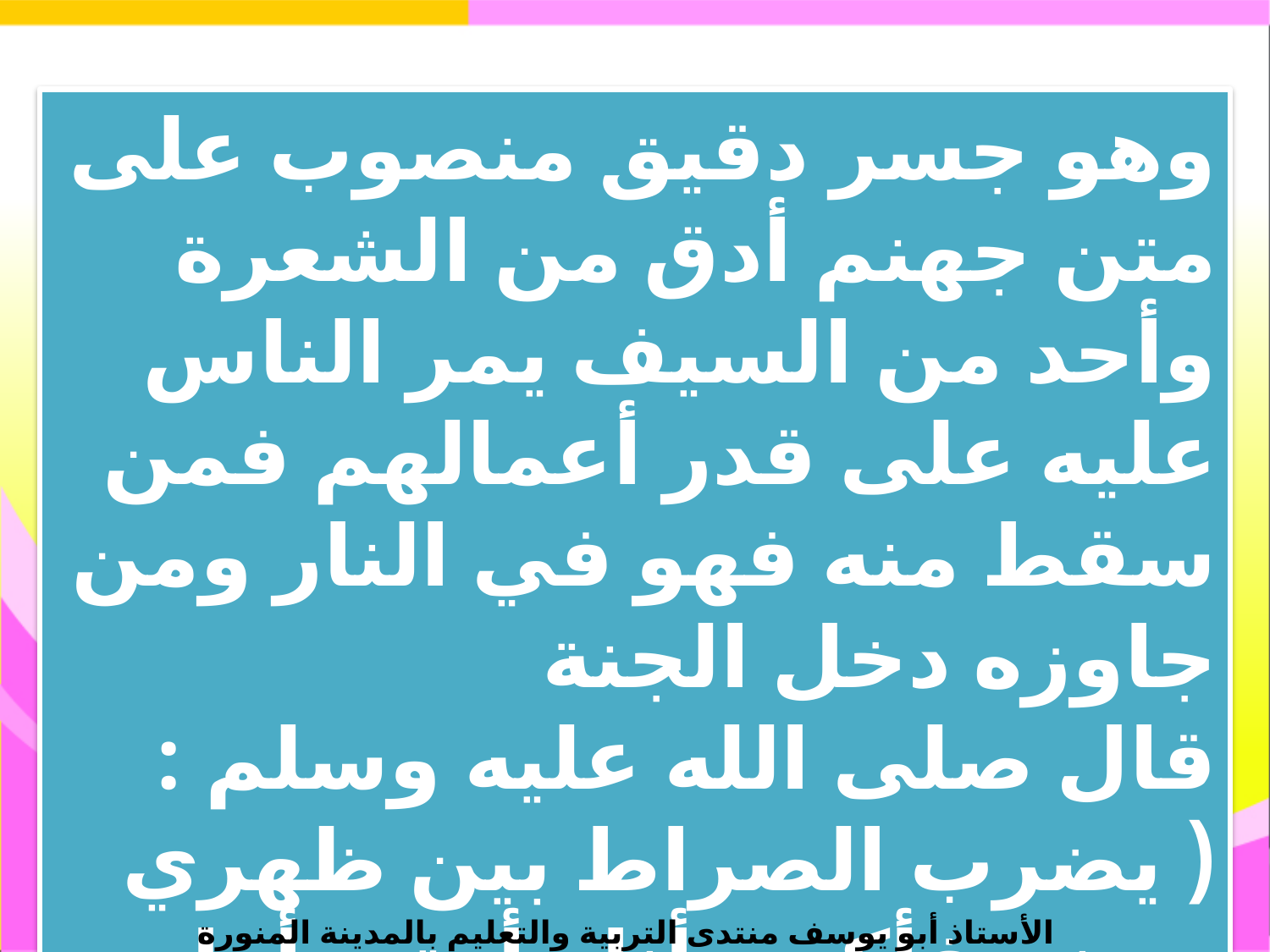

وهو جسر دقيق منصوب على متن جهنم أدق من الشعرة وأحد من السيف يمر الناس عليه على قدر أعمالهم فمن سقط منه فهو في النار ومن جاوزه دخل الجنة
قال صلى الله عليه وسلم : ( يضرب الصراط بين ظهري جهنم فأكون أنا وأمتي أول من يجيزها )
الأستاذ أبو يوسف منتدى التربية والتعليم بالمدينة المنورة